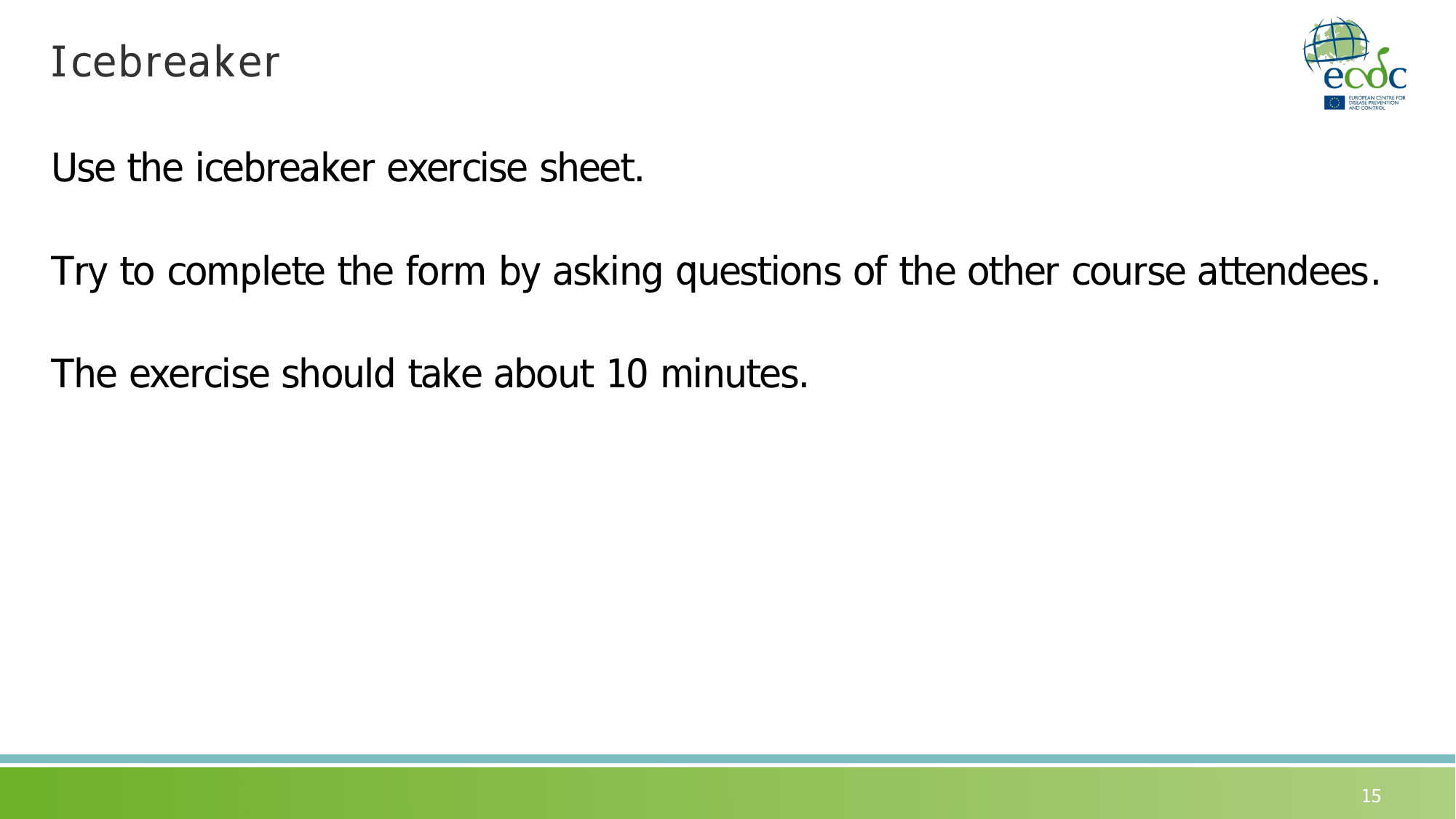

# Icebreaker
Use the icebreaker exercise sheet.

Try to complete the form by asking questions of the other course attendees.

The exercise should take about 10 minutes.

15